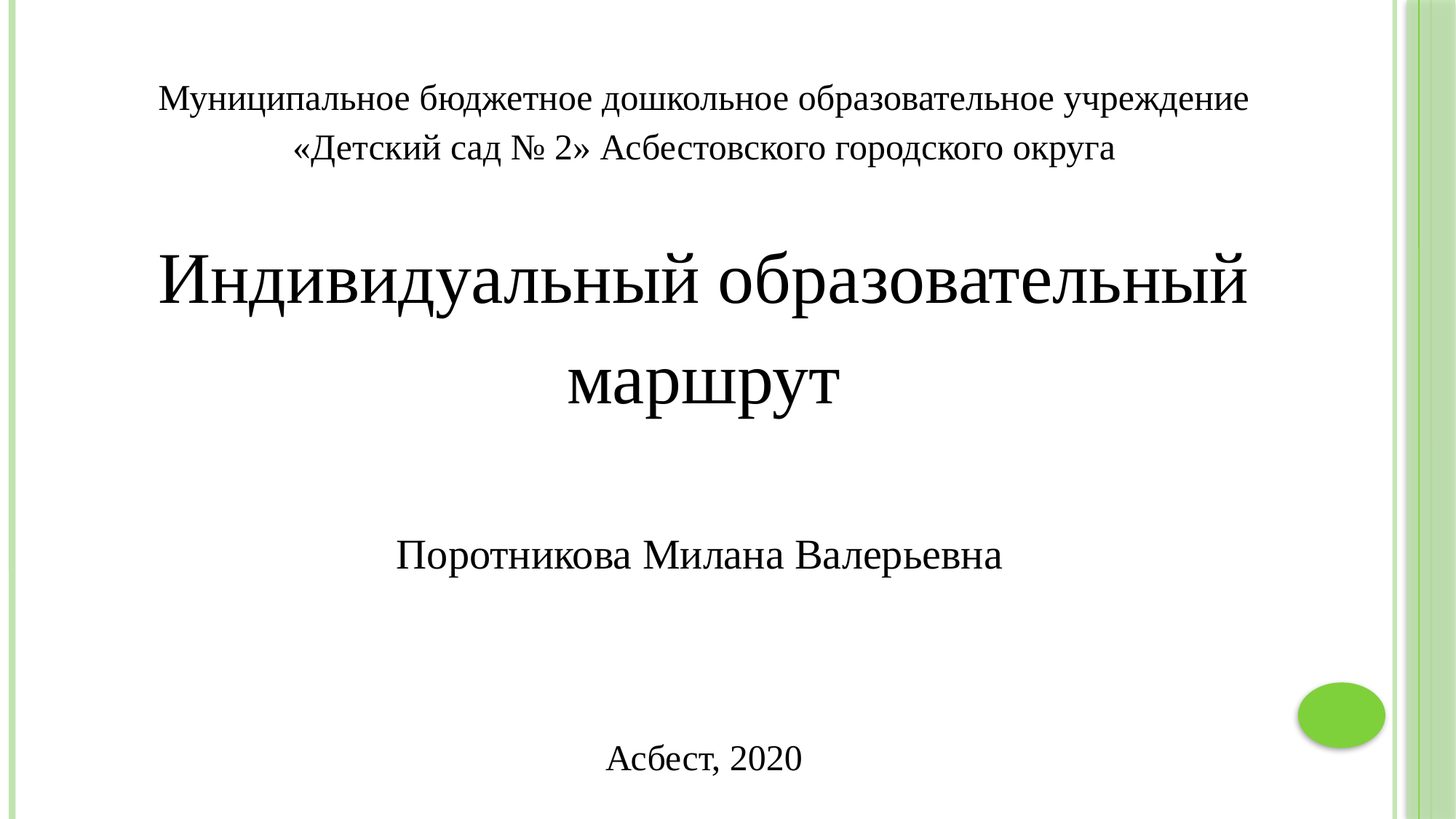

Муниципальное бюджетное дошкольное образовательное учреждение «Детский сад № 2» Асбестовского городского округа

Индивидуальный образовательный маршрут

Поротникова Милана Валерьевна

Асбест, 2020